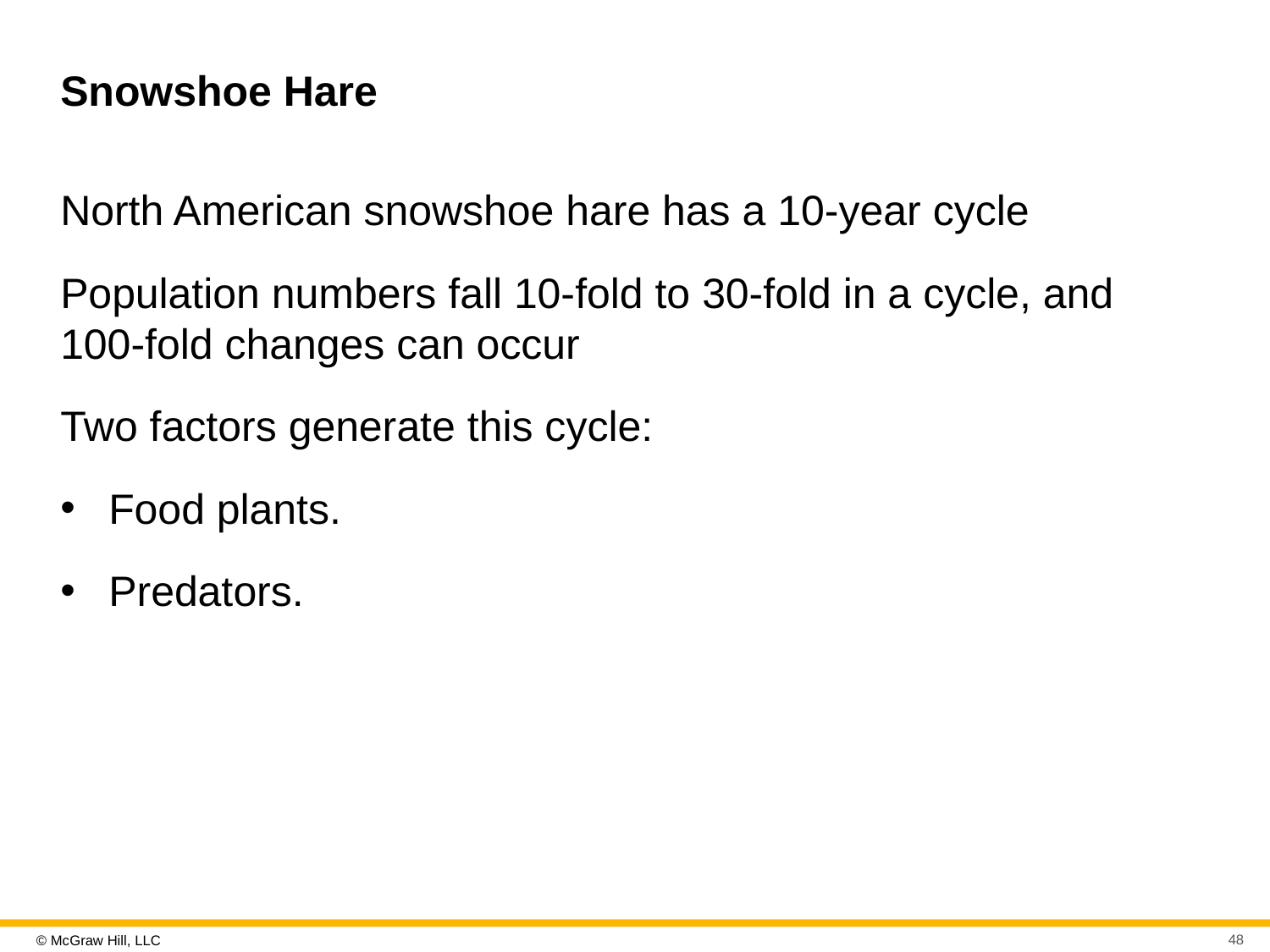

# Snowshoe Hare
North American snowshoe hare has a 10-year cycle
Population numbers fall 10-fold to 30-fold in a cycle, and 100-fold changes can occur
Two factors generate this cycle:
Food plants.
Predators.
48